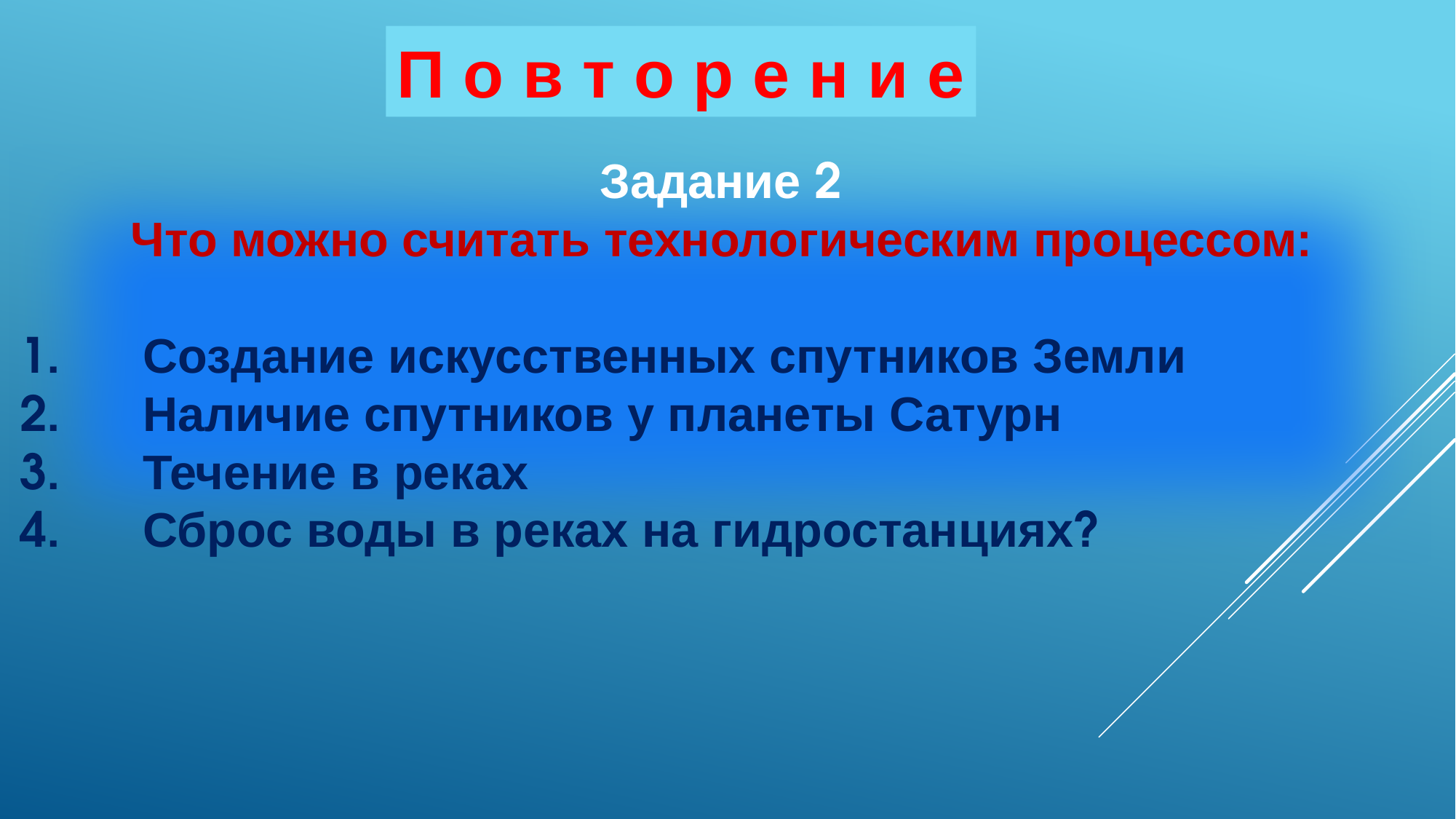

П о в т о р е н и е
Задание 2
Что можно считать технологическим процессом:

1.      Создание искусственных спутников Земли
2.      Наличие спутников у планеты Сатурн
3.      Течение в реках
4.      Сброс воды в реках на гидростанциях?